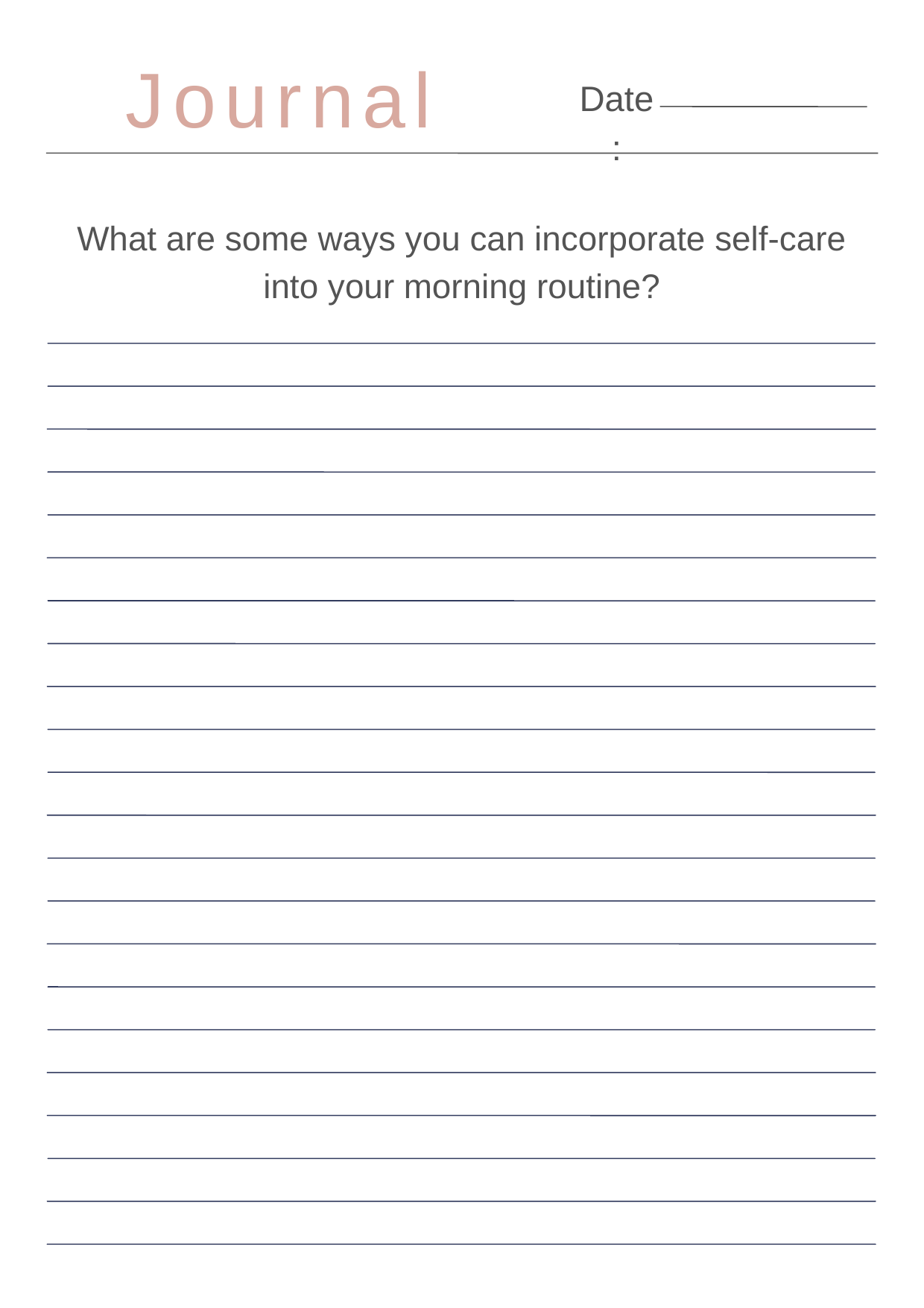

Journal
Date:

What are some ways you can incorporate self-care into your morning routine?